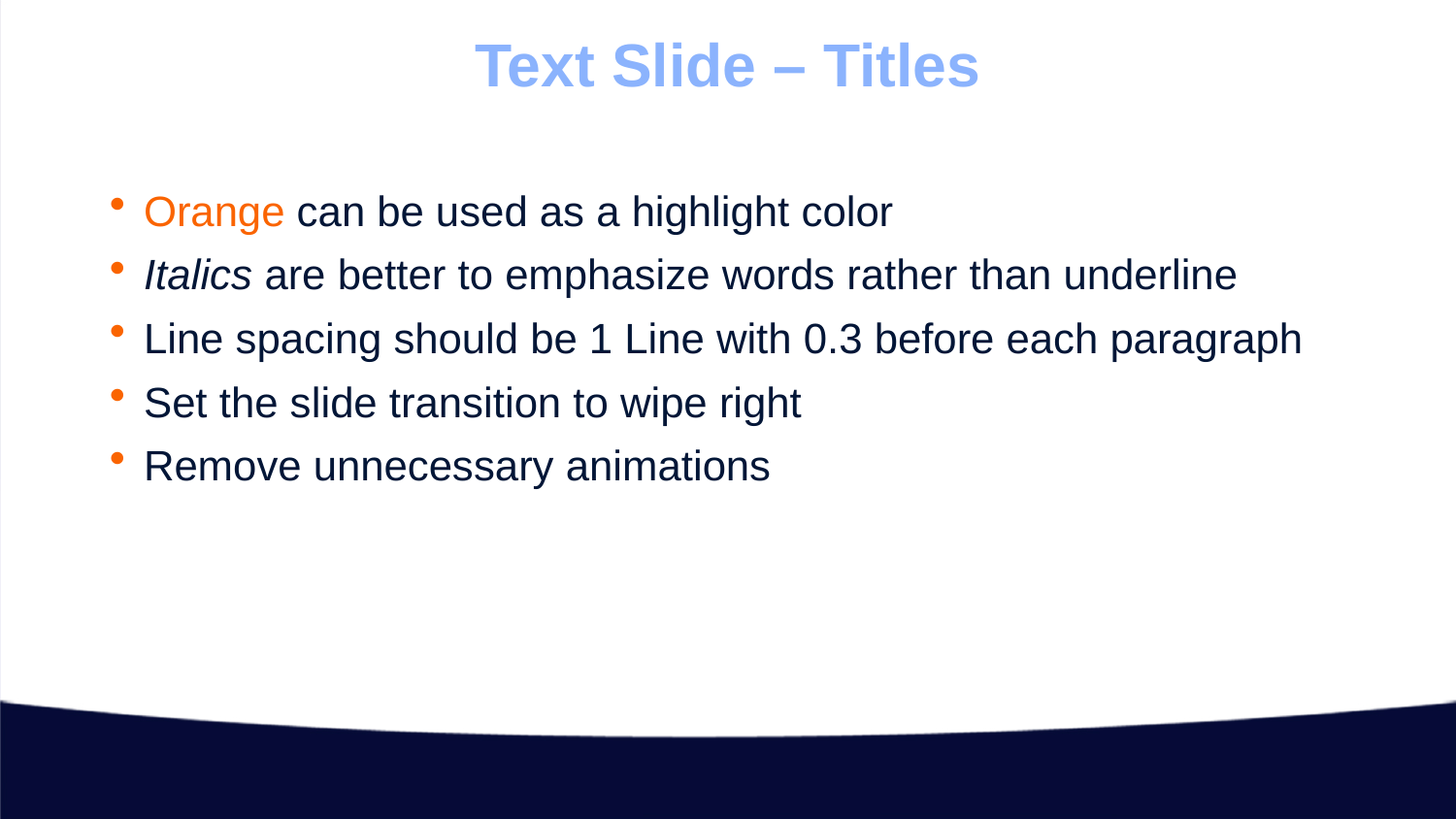

# Text Slide – Titles
Orange can be used as a highlight color
Italics are better to emphasize words rather than underline
Line spacing should be 1 Line with 0.3 before each paragraph
Set the slide transition to wipe right
Remove unnecessary animations